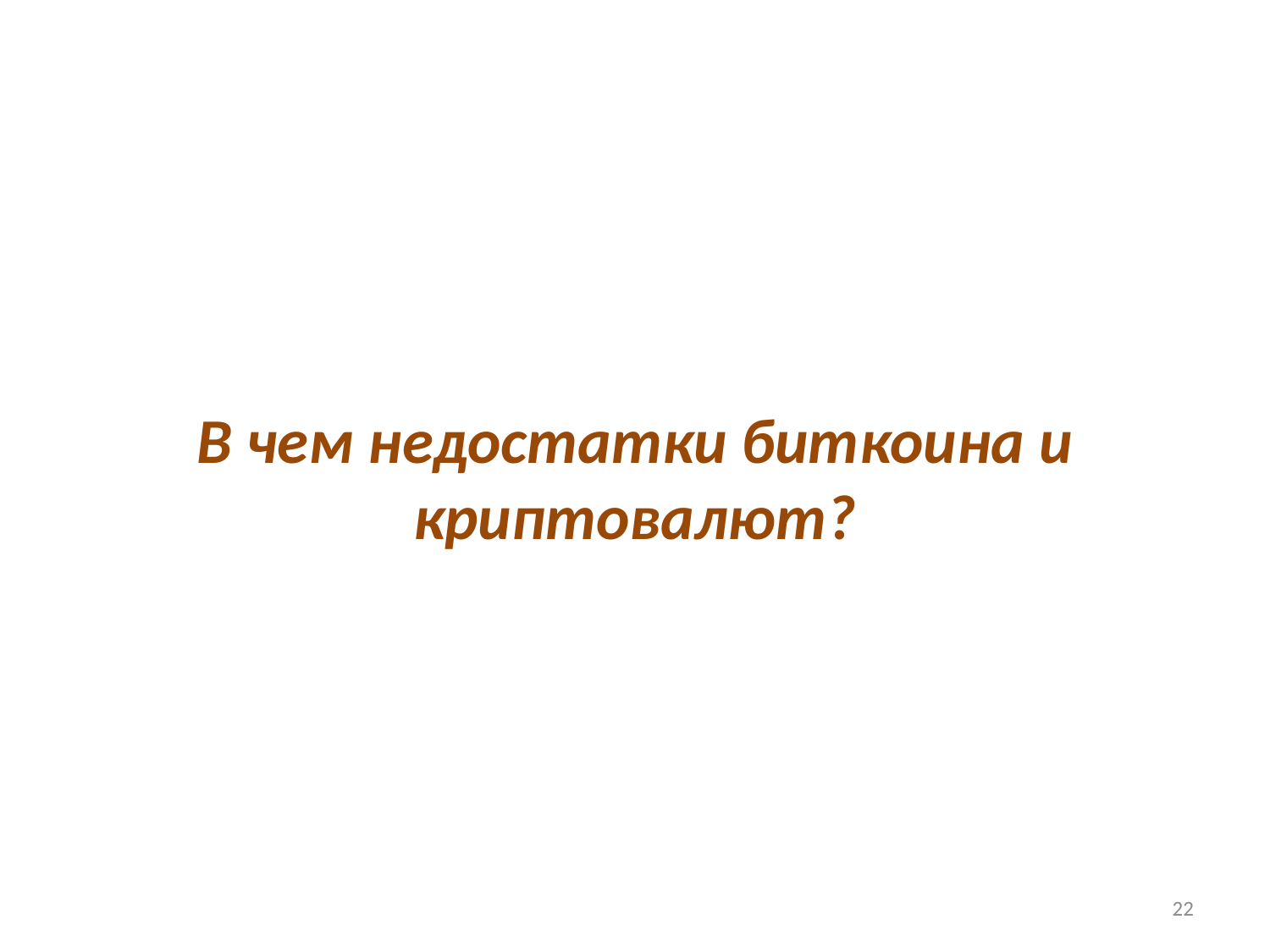

# В чем недостатки биткоина и криптовалют?
22